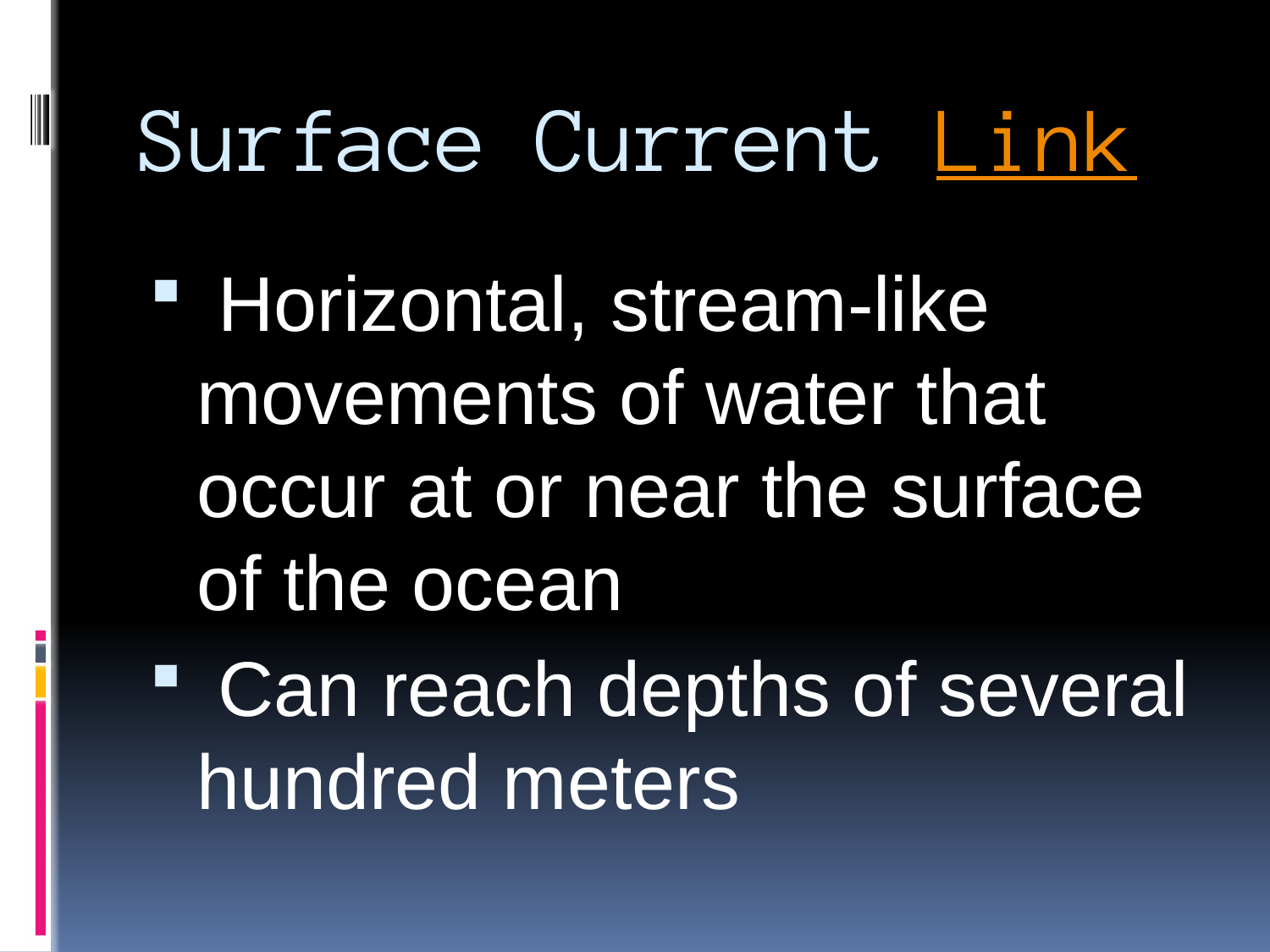

# Surface Current Link
 Horizontal, stream-like movements of water that occur at or near the surface of the ocean
 Can reach depths of several hundred meters